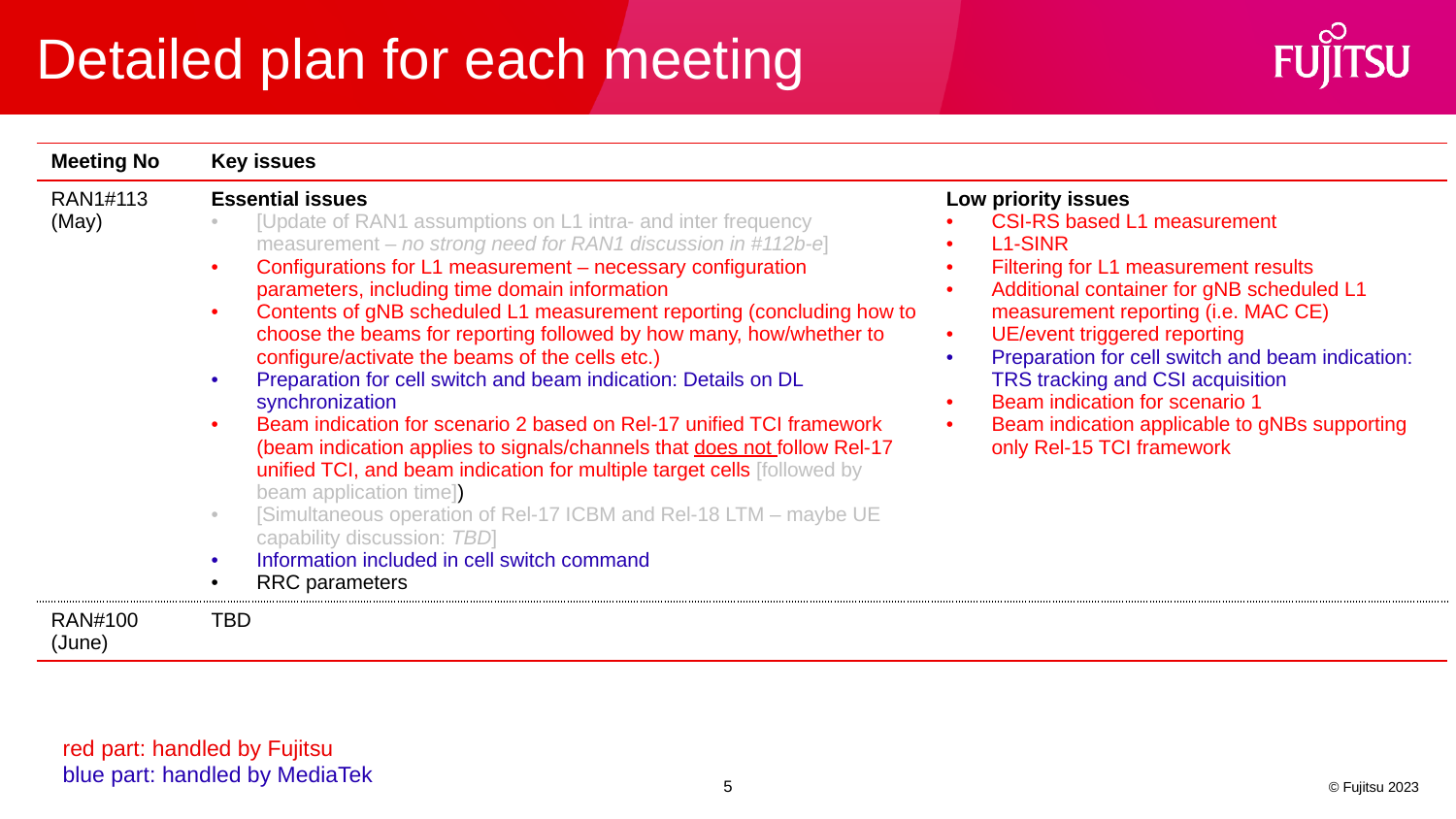

# Detailed plan for each meeting
| Meeting No | Key issues |  |
| --- | --- | --- |
| RAN1#113 (May) | Essential issues [Update of RAN1 assumptions on L1 intra- and inter frequency measurement – no strong need for RAN1 discussion in #112b-e] Configurations for L1 measurement – necessary configuration parameters, including time domain information Contents of gNB scheduled L1 measurement reporting (concluding how to choose the beams for reporting followed by how many, how/whether to configure/activate the beams of the cells etc.) Preparation for cell switch and beam indication: Details on DL synchronization Beam indication for scenario 2 based on Rel-17 unified TCI framework (beam indication applies to signals/channels that does not follow Rel-17 unified TCI, and beam indication for multiple target cells [followed by beam application time]) [Simultaneous operation of Rel-17 ICBM and Rel-18 LTM – maybe UE capability discussion: TBD] Information included in cell switch command RRC parameters | Low priority issues CSI-RS based L1 measurement L1-SINR Filtering for L1 measurement results Additional container for gNB scheduled L1 measurement reporting (i.e. MAC CE) UE/event triggered reporting Preparation for cell switch and beam indication: TRS tracking and CSI acquisition Beam indication for scenario 1 Beam indication applicable to gNBs supporting only Rel-15 TCI framework |
| RAN#100 (June) | TBD |  |
red part: handled by Fujitsu
blue part: handled by MediaTek
5
© Fujitsu 2023